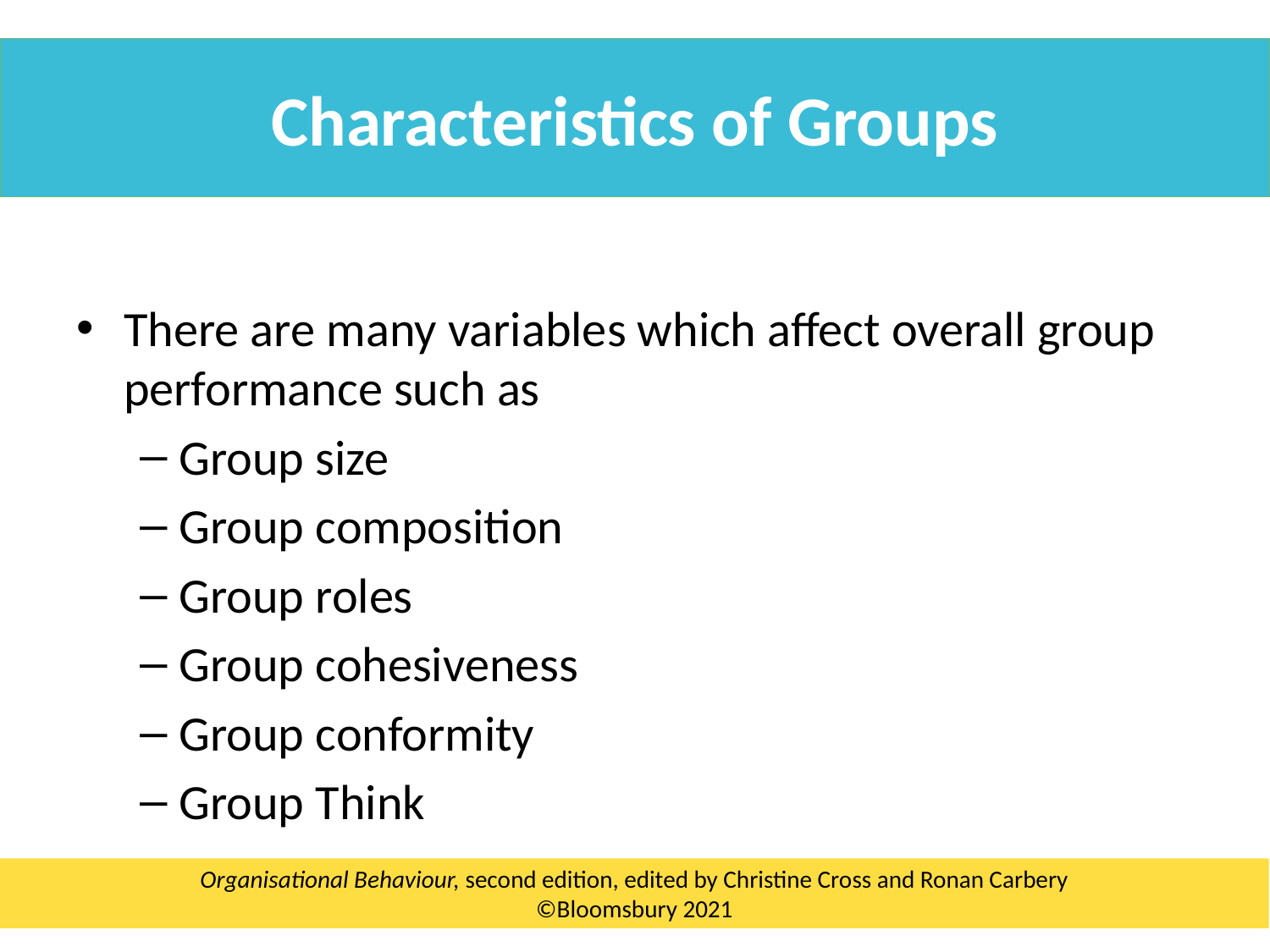

Characteristics of Groups

There are many variables which affect overall group performance such as
Group size
Group composition
Group roles
Group cohesiveness
Group conformity
Group Think